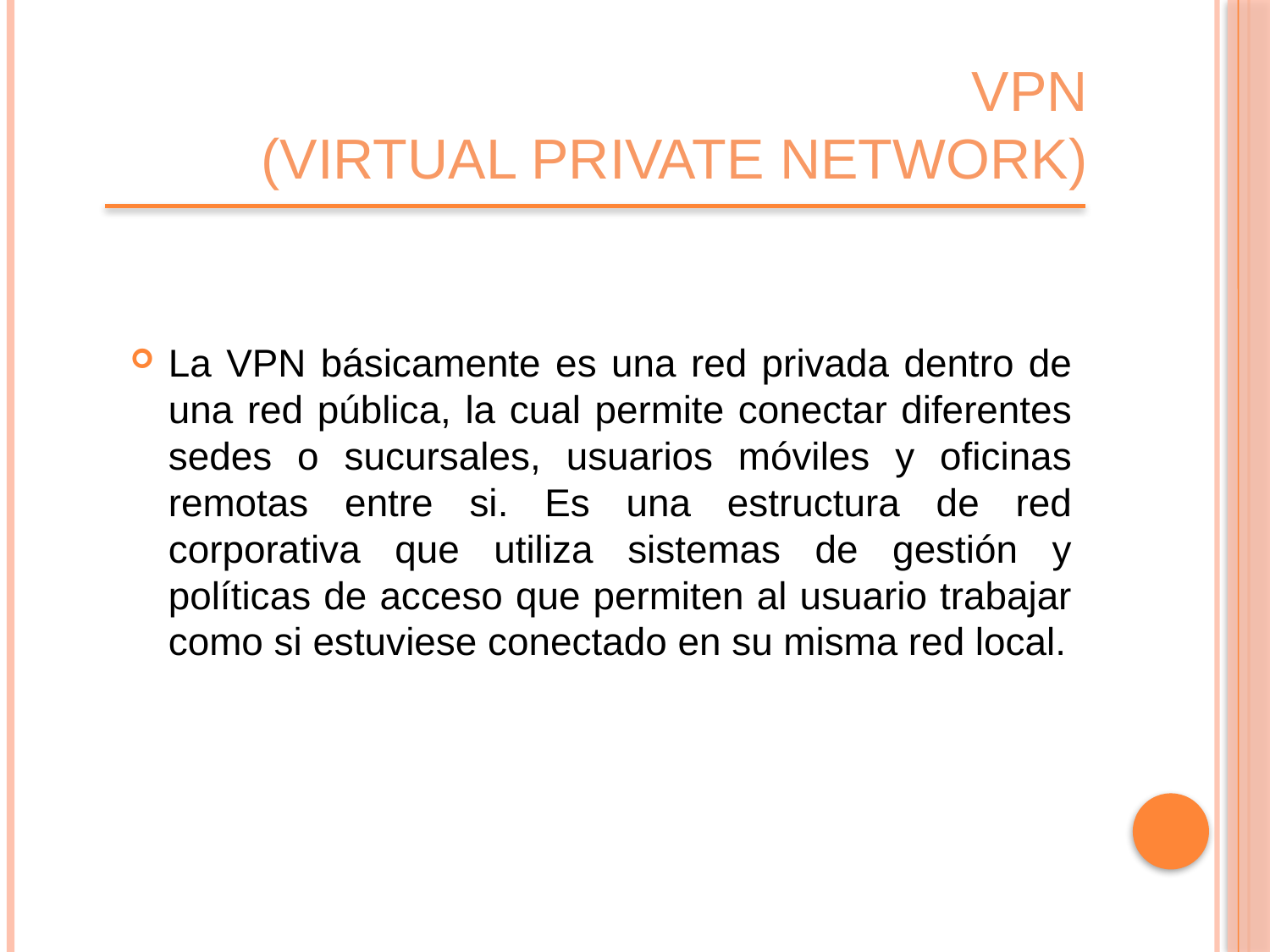

# VPN (VIRTUAL PRIVATE NETWORK)
La VPN básicamente es una red privada dentro de una red pública, la cual permite conectar diferentes sedes o sucursales, usuarios móviles y oficinas remotas entre si. Es una estructura de red corporativa que utiliza sistemas de gestión y políticas de acceso que permiten al usuario trabajar como si estuviese conectado en su misma red local.